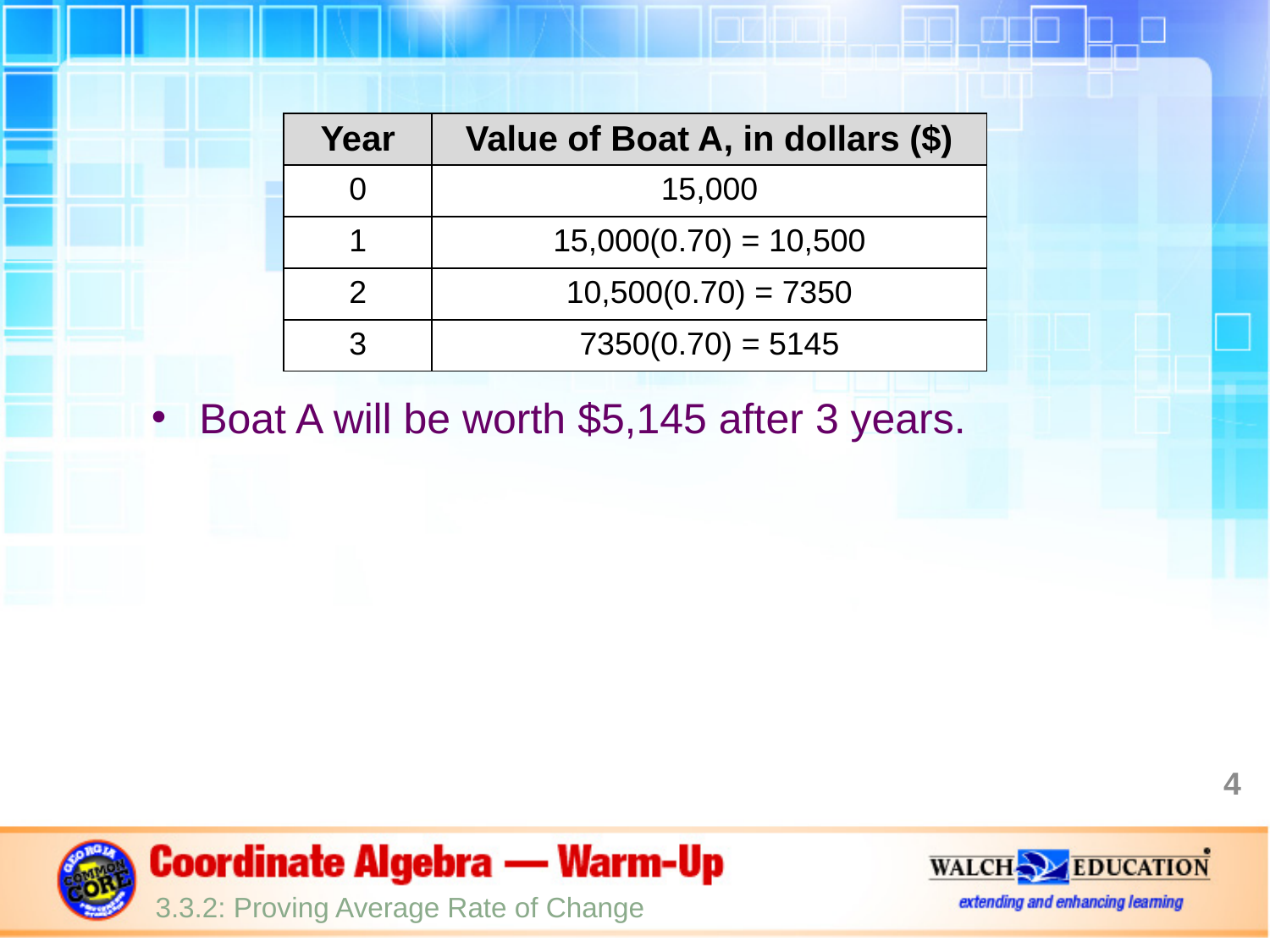

Boat A will be worth $5,145 after 3 years.
| Year | Value of Boat A, in dollars ($) |
| --- | --- |
| 0 | 15,000 |
| 1 | 15,000(0.70) = 10,500 |
| 2 | 10,500(0.70) = 7350 |
| 3 | 7350(0.70) = 5145 |
4

3.3.2: Proving Average Rate of Change